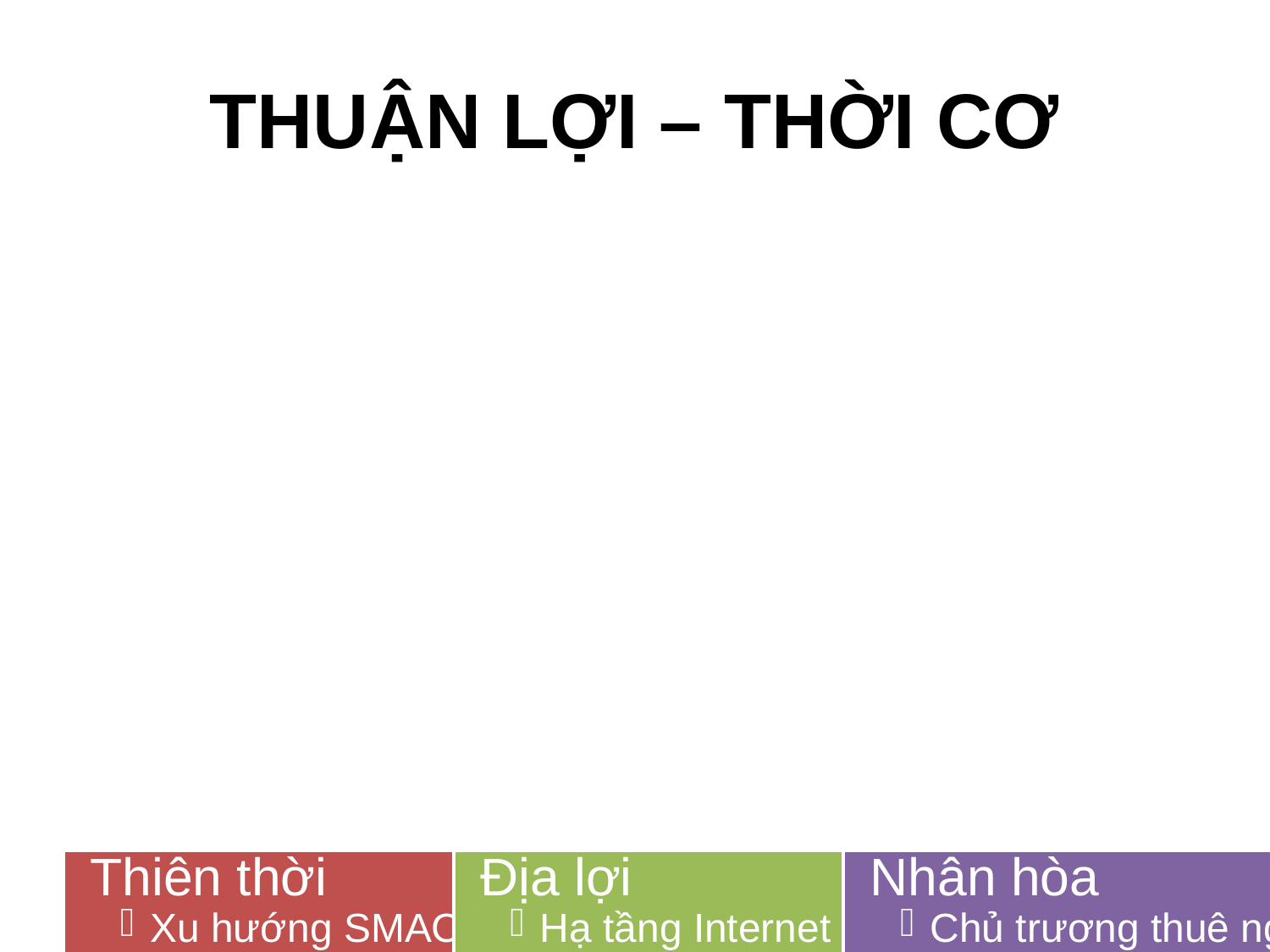

THUẬN LỢI – THỜI CƠ
Thiên thời
Xu hướng SMAC của thế giới
Công nghệ phát triển SP hiện đại
Địa lợi
Hạ tầng Internet tốt, giá rẻ
Thiết bị di động cấu hình cao, giá rẻ
Nhân hòa
Chủ trương thuê ngoài dịch vụ CNTT của TTg
Nhận thức của NSD về lợi ích PM dịch vụ cao